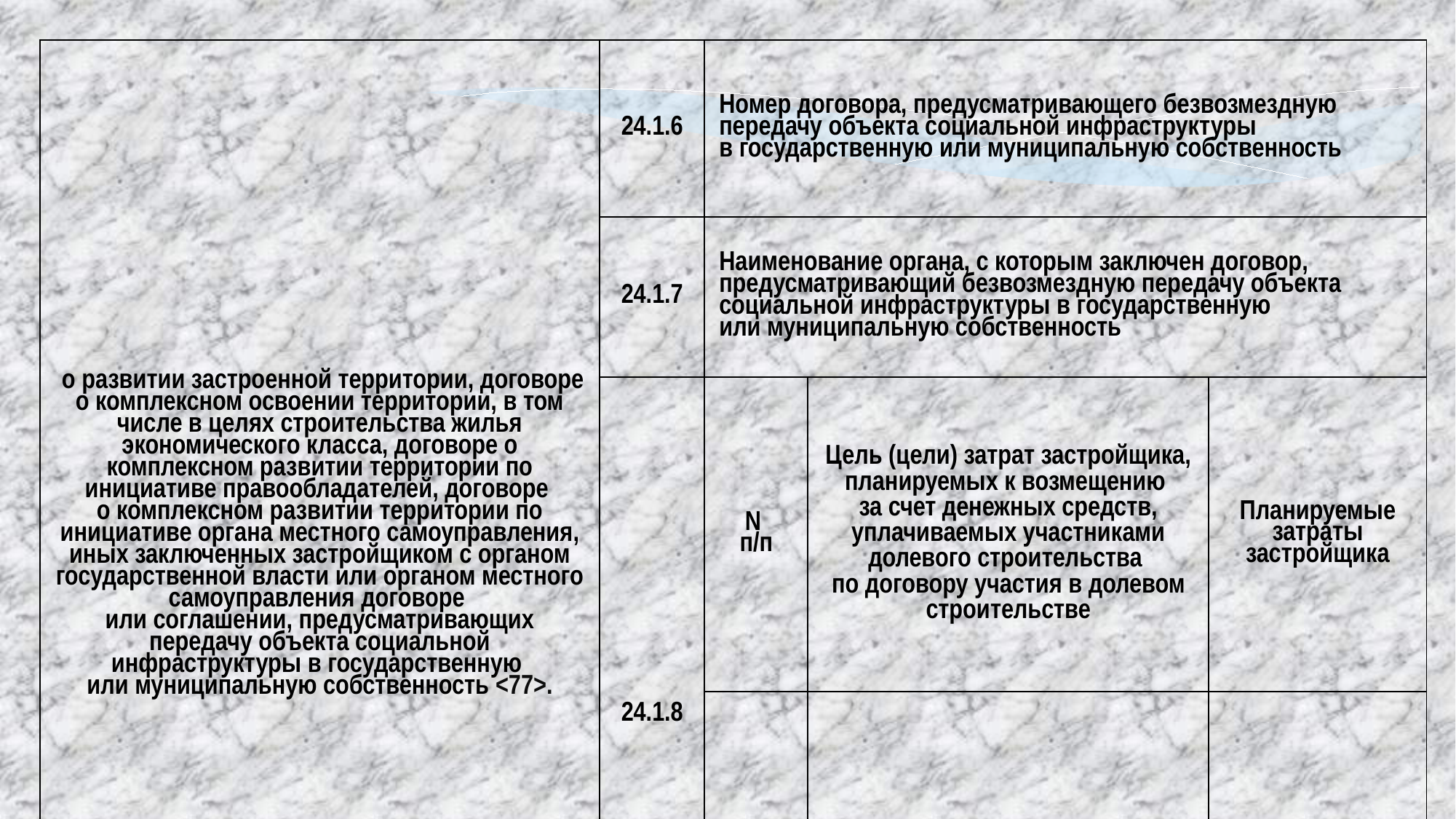

| о развитии застроенной территории, договоре о комплексном освоении территории, в том числе в целях строительства жилья экономического класса, договоре о комплексном развитии территории по инициативе правообладателей, договоре о комплексном развитии территории по инициативе органа местного самоуправления, иных заключенных застройщиком с органом государственной власти или органом местного самоуправления договоре или соглашении, предусматривающих передачу объекта социальной инфраструктуры в государственную или муниципальную собственность <77>. | 24.1.6 | Номер договора, предусматривающего безвозмездную передачу объекта социальной инфраструктуры в государственную или муниципальную собственность |  |  |
| --- | --- | --- | --- | --- |
|  | 24.1.7 | Наименование органа, с которым заключен договор, предусматривающий безвозмездную передачу объекта социальной инфраструктуры в государственную или муниципальную собственность |  |  |
|  | 24.1.8 | N п/п | Цель (цели) затрат застройщика, планируемых к возмещению за счет денежных средств, уплачиваемых участниками долевого строительства по договору участия в долевом строительстве | Планируемые затраты застройщика |
|  |  | 1 | 2 | 3 |